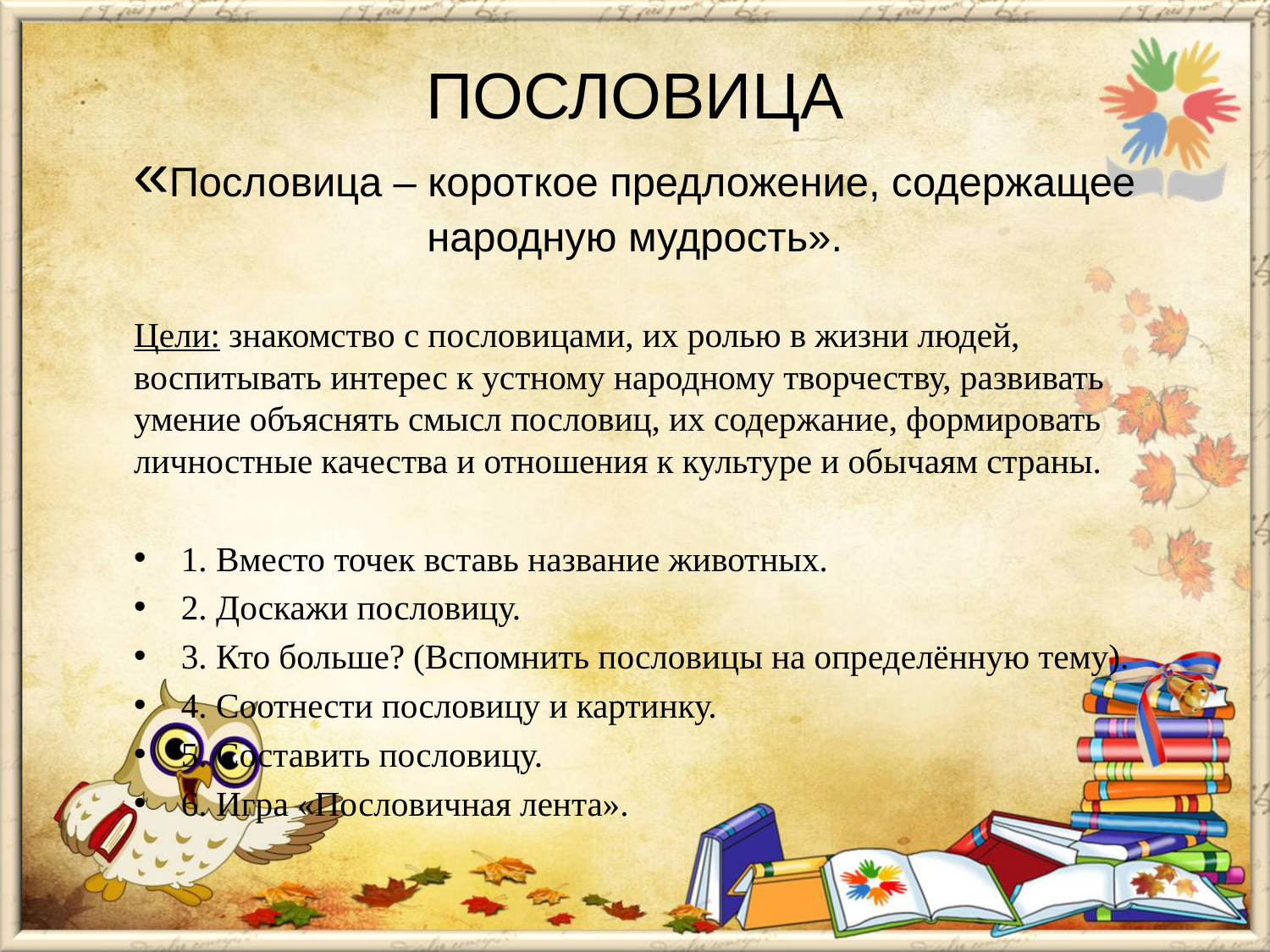

# ПОСЛОВИЦА «Пословица – короткое предложение, содержащее народную мудрость».
Цели: знакомство с пословицами, их ролью в жизни людей, воспитывать интерес к устному народному творчеству, развивать умение объяснять смысл пословиц, их содержание, формировать личностные качества и отношения к культуре и обычаям страны.

1. Вместо точек вставь название животных.
2. Доскажи пословицу.
3. Кто больше? (Вспомнить пословицы на определённую тему).
4. Соотнести пословицу и картинку.
5. Составить пословицу.
6. Игра «Пословичная лента».